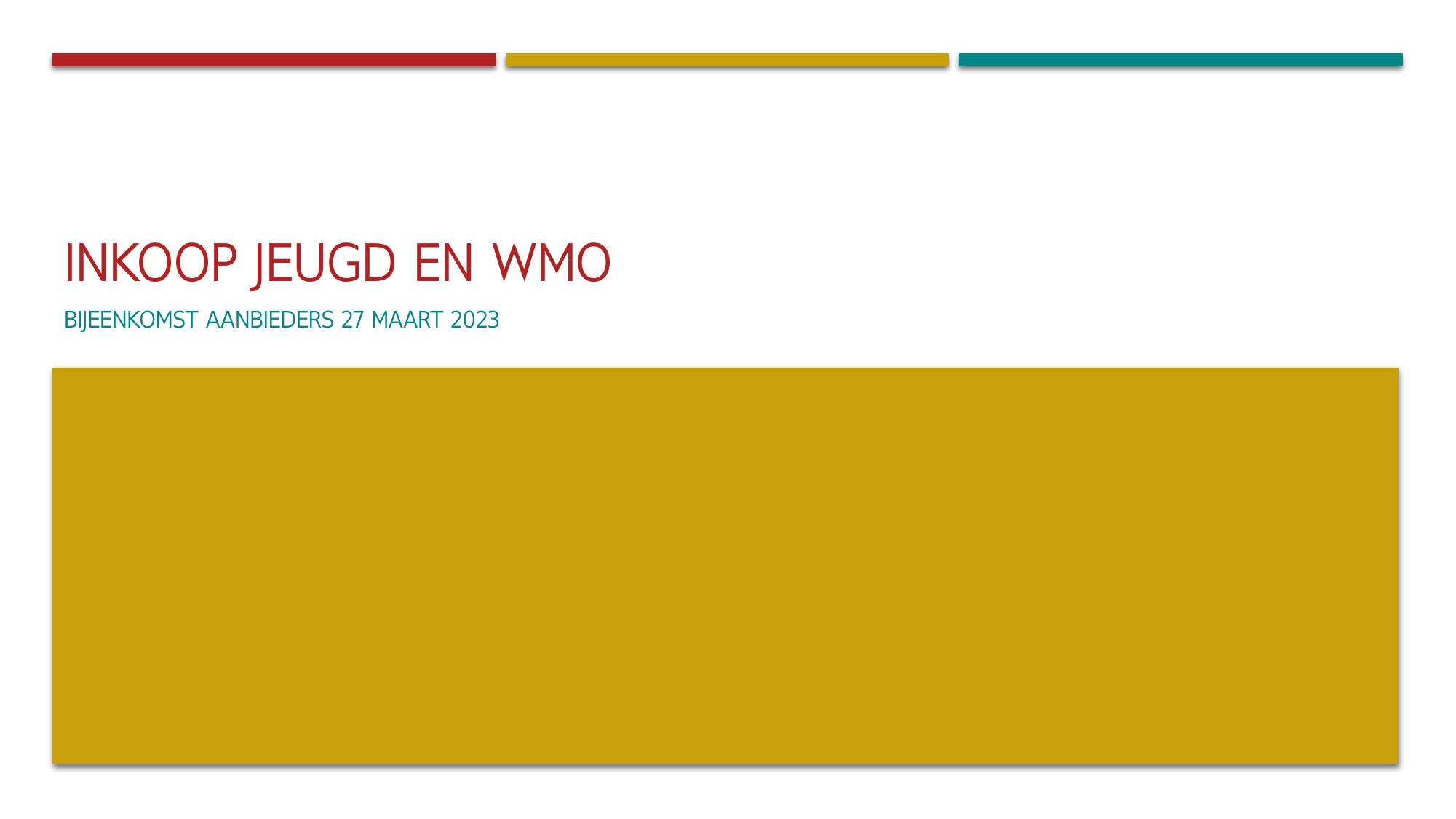

# Inkoop Jeugd en Wmo
Bijeenkomst aanbieders 27 maart 2023